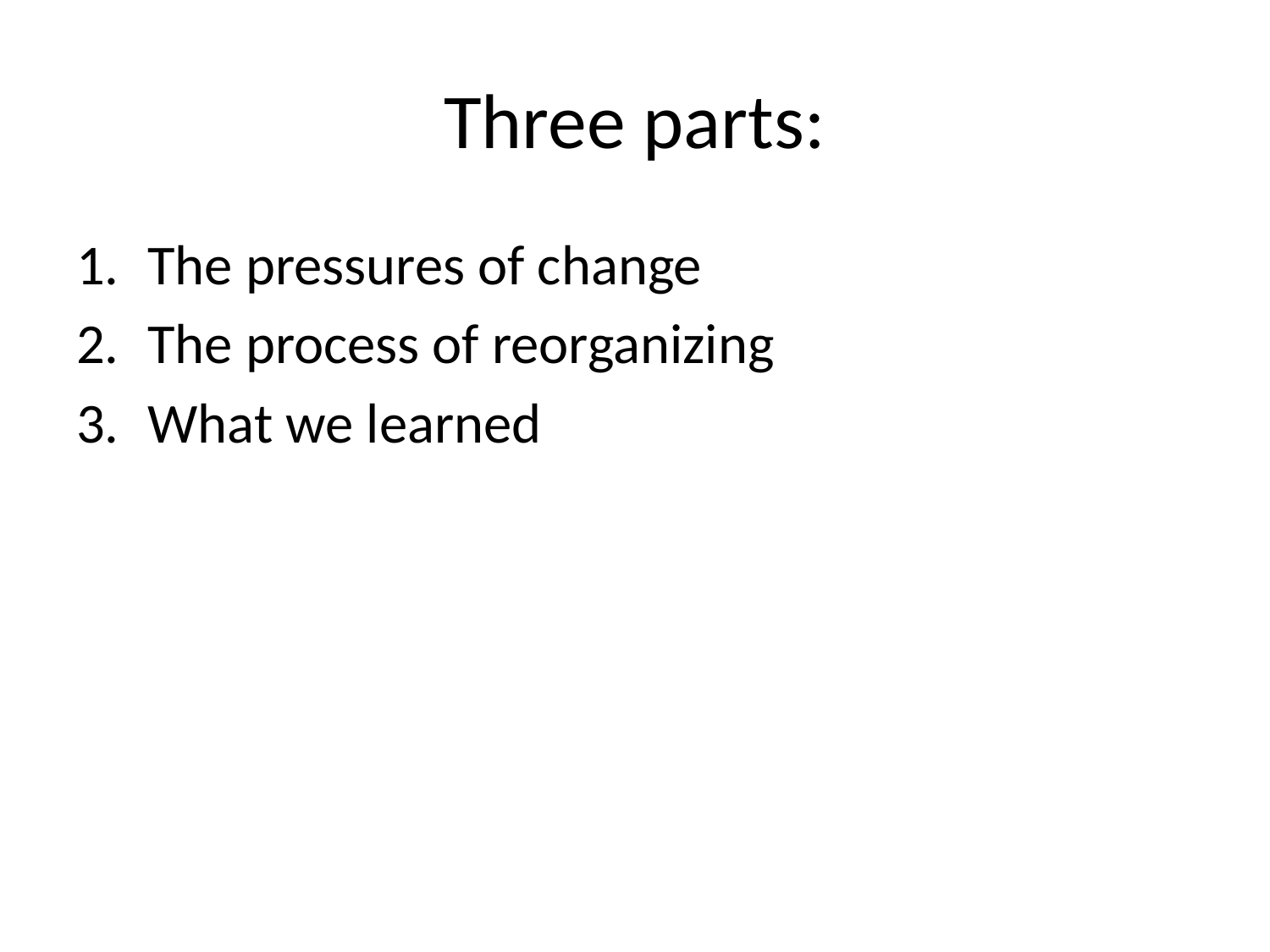

# Three parts:
The pressures of change
The process of reorganizing
What we learned